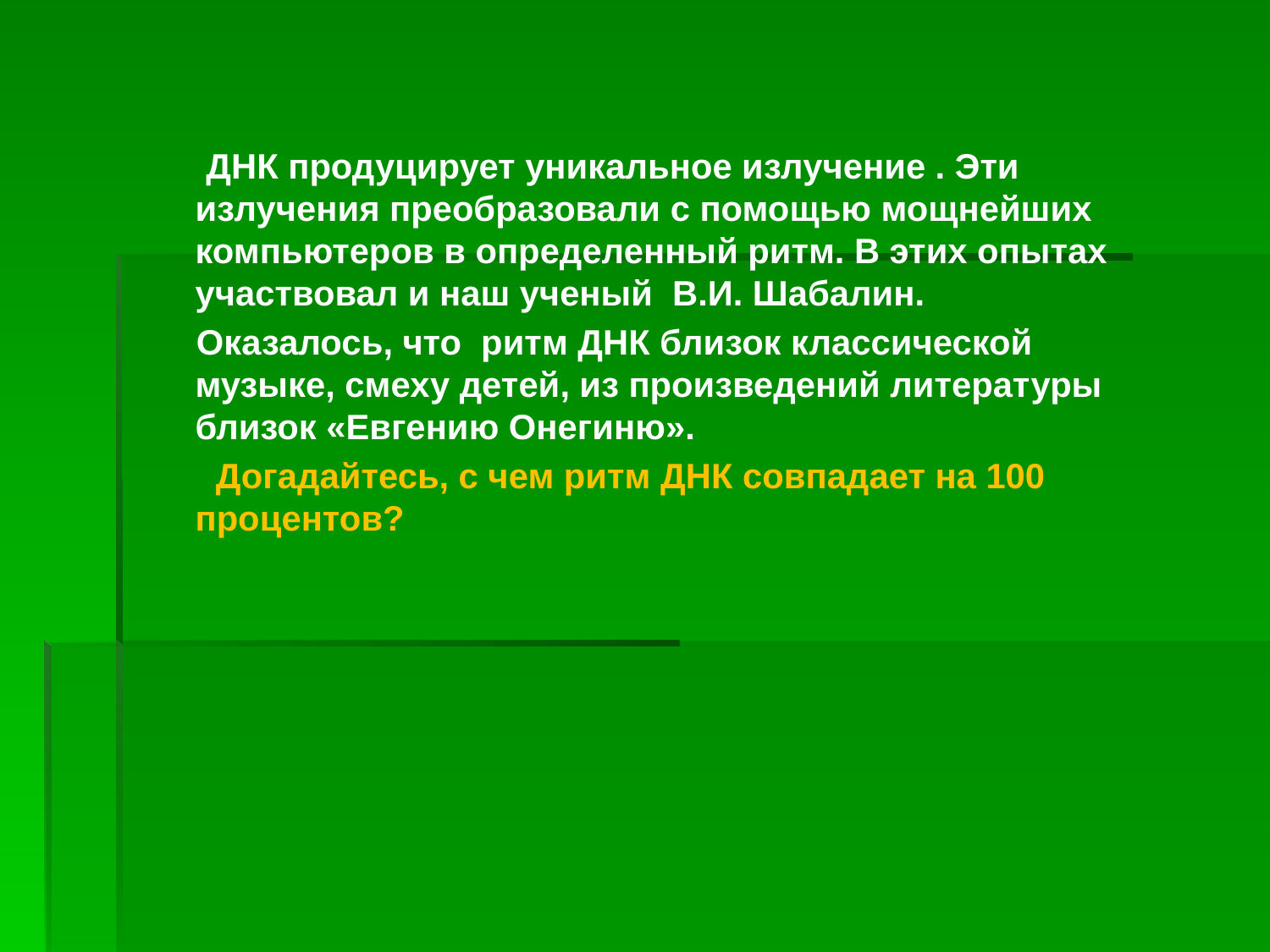

ДНК продуцирует уникальное излучение . Эти излучения преобразовали с помощью мощнейших компьютеров в определенный ритм. В этих опытах участвовал и наш ученый  В.И. Шабалин.
     Оказалось, что  ритм ДНК близок классической музыке, смеху детей, из произведений литературы близок «Евгению Онегиню».
       Догадайтесь, с чем ритм ДНК совпадает на 100 процентов?